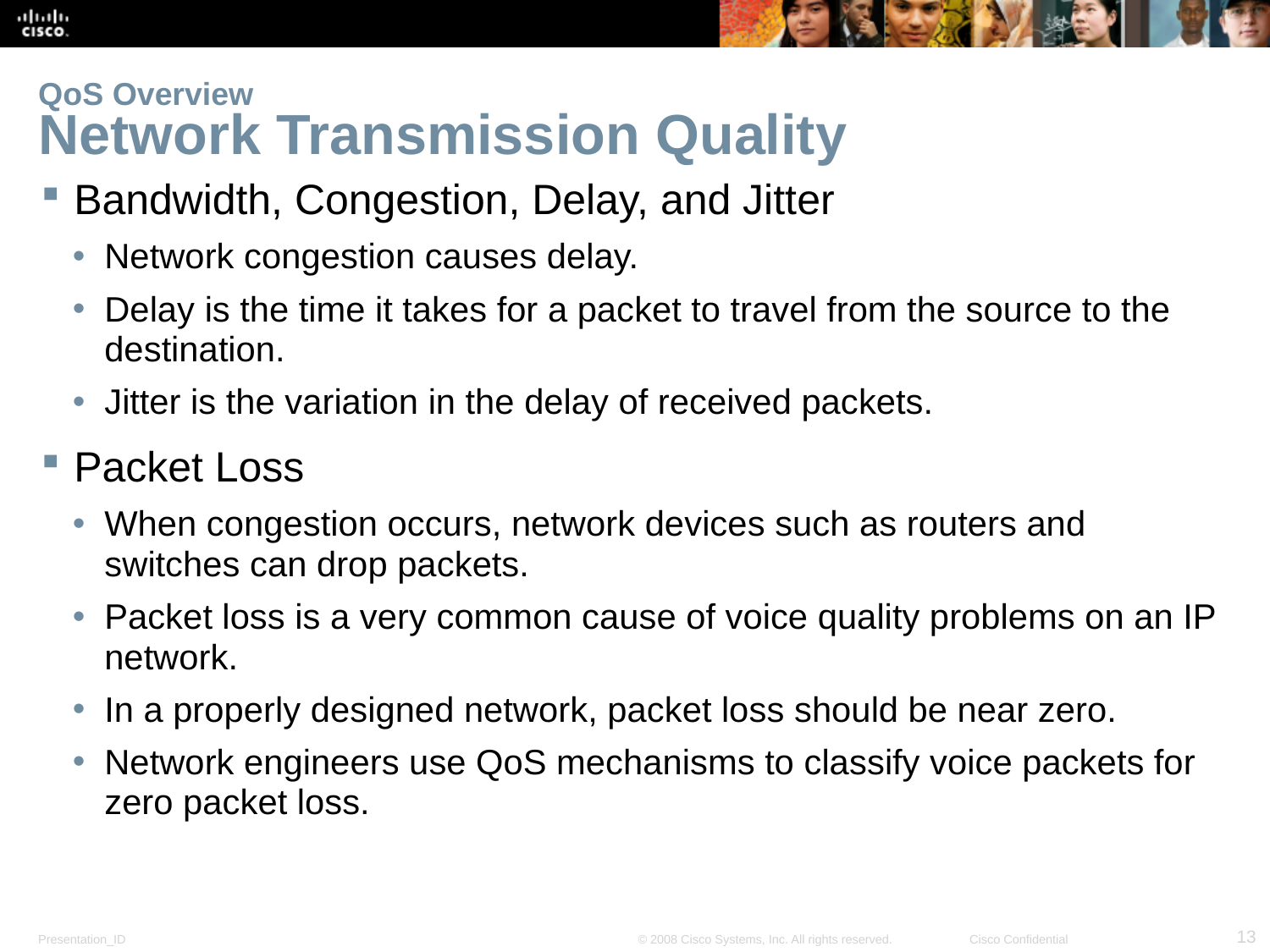

# QoS Overview Network Transmission Quality
Bandwidth, Congestion, Delay, and Jitter
Network congestion causes delay.
Delay is the time it takes for a packet to travel from the source to the destination.
Jitter is the variation in the delay of received packets.
Packet Loss
When congestion occurs, network devices such as routers and switches can drop packets.
Packet loss is a very common cause of voice quality problems on an IP network.
In a properly designed network, packet loss should be near zero.
Network engineers use QoS mechanisms to classify voice packets for zero packet loss.